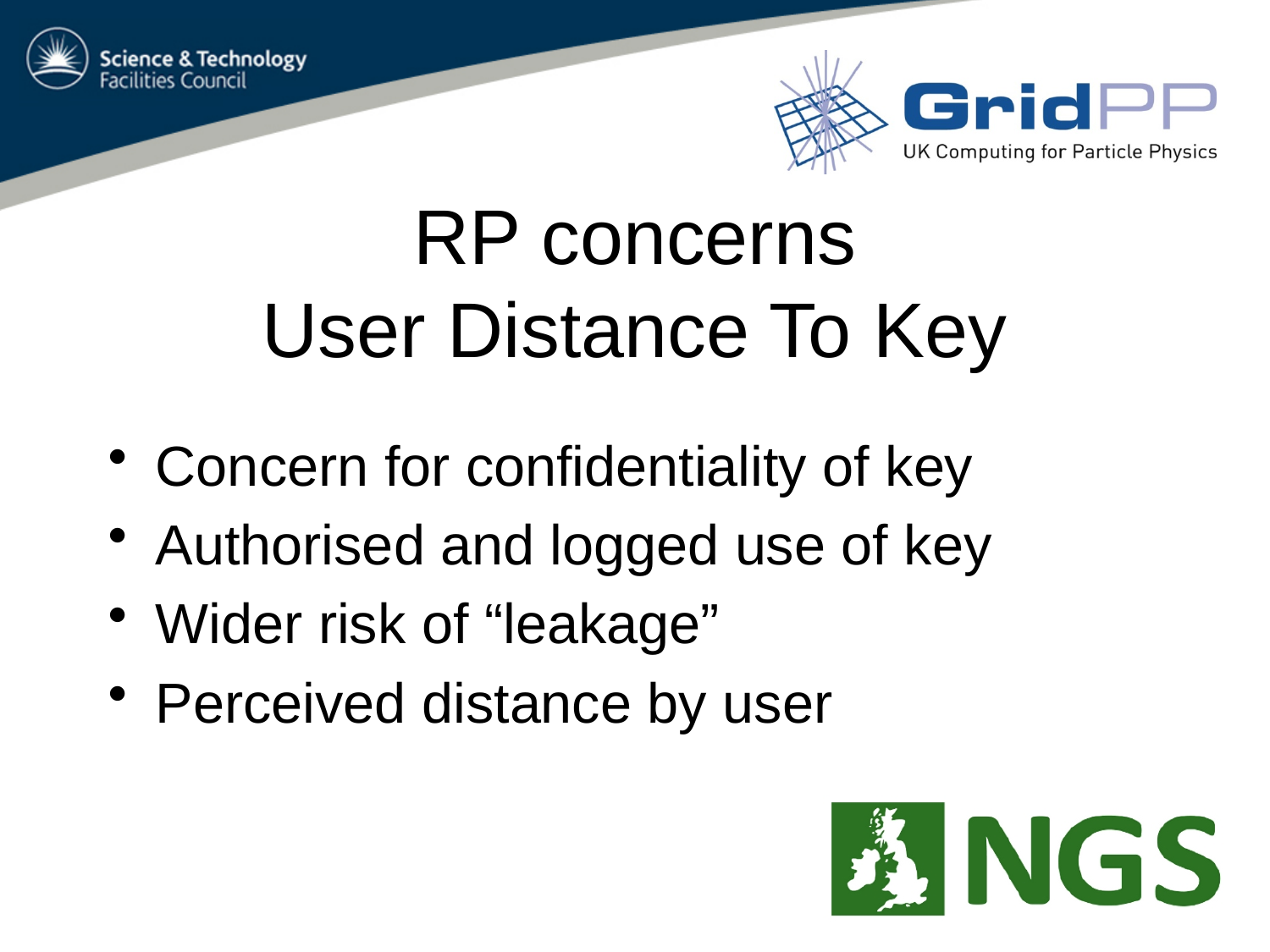

# RP concerns User Distance To Key
Concern for confidentiality of key
Authorised and logged use of key
Wider risk of “leakage”
Perceived distance by user